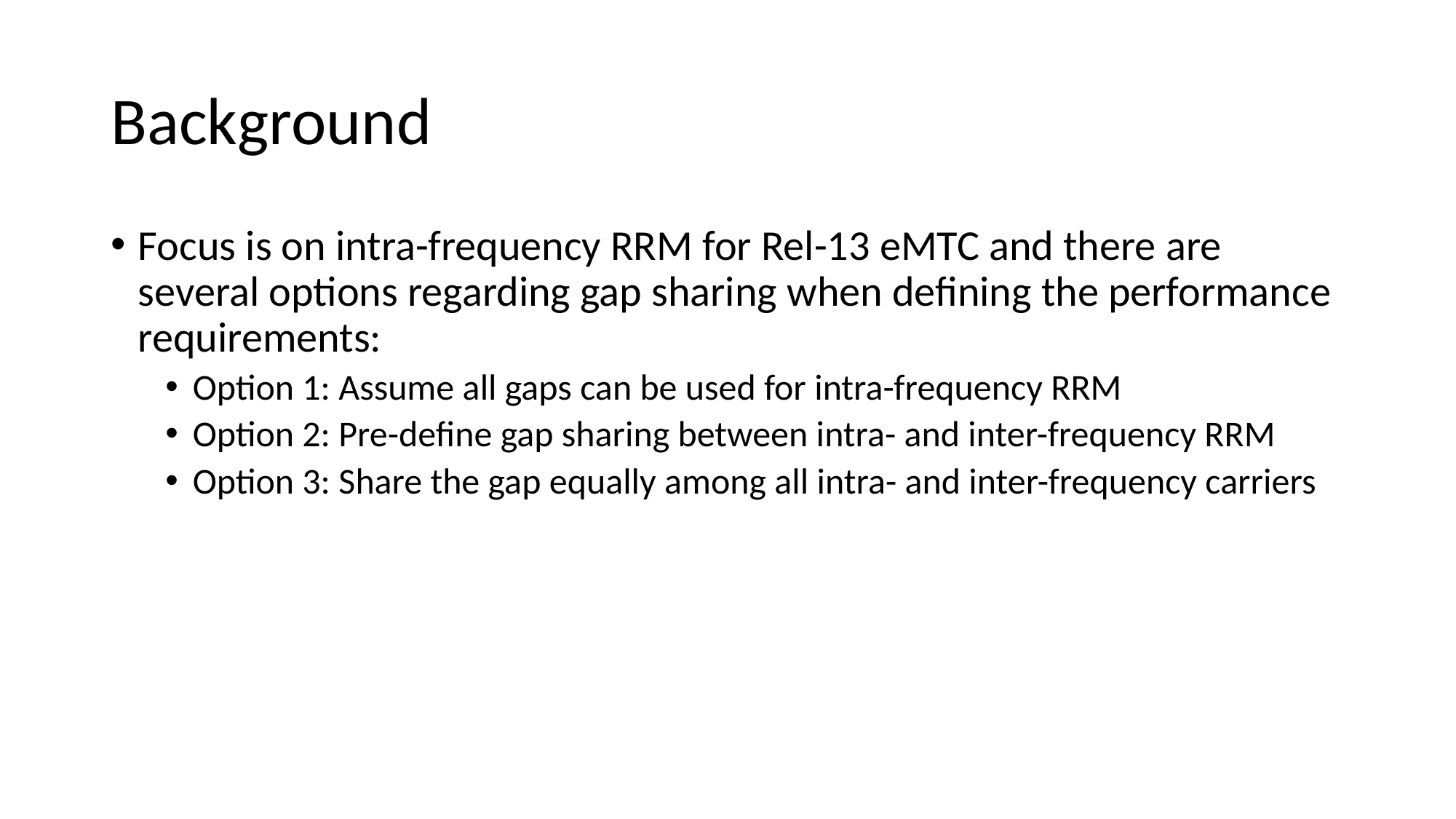

# Background
Focus is on intra-frequency RRM for Rel-13 eMTC and there are several options regarding gap sharing when defining the performance requirements:
Option 1: Assume all gaps can be used for intra-frequency RRM
Option 2: Pre-define gap sharing between intra- and inter-frequency RRM
Option 3: Share the gap equally among all intra- and inter-frequency carriers